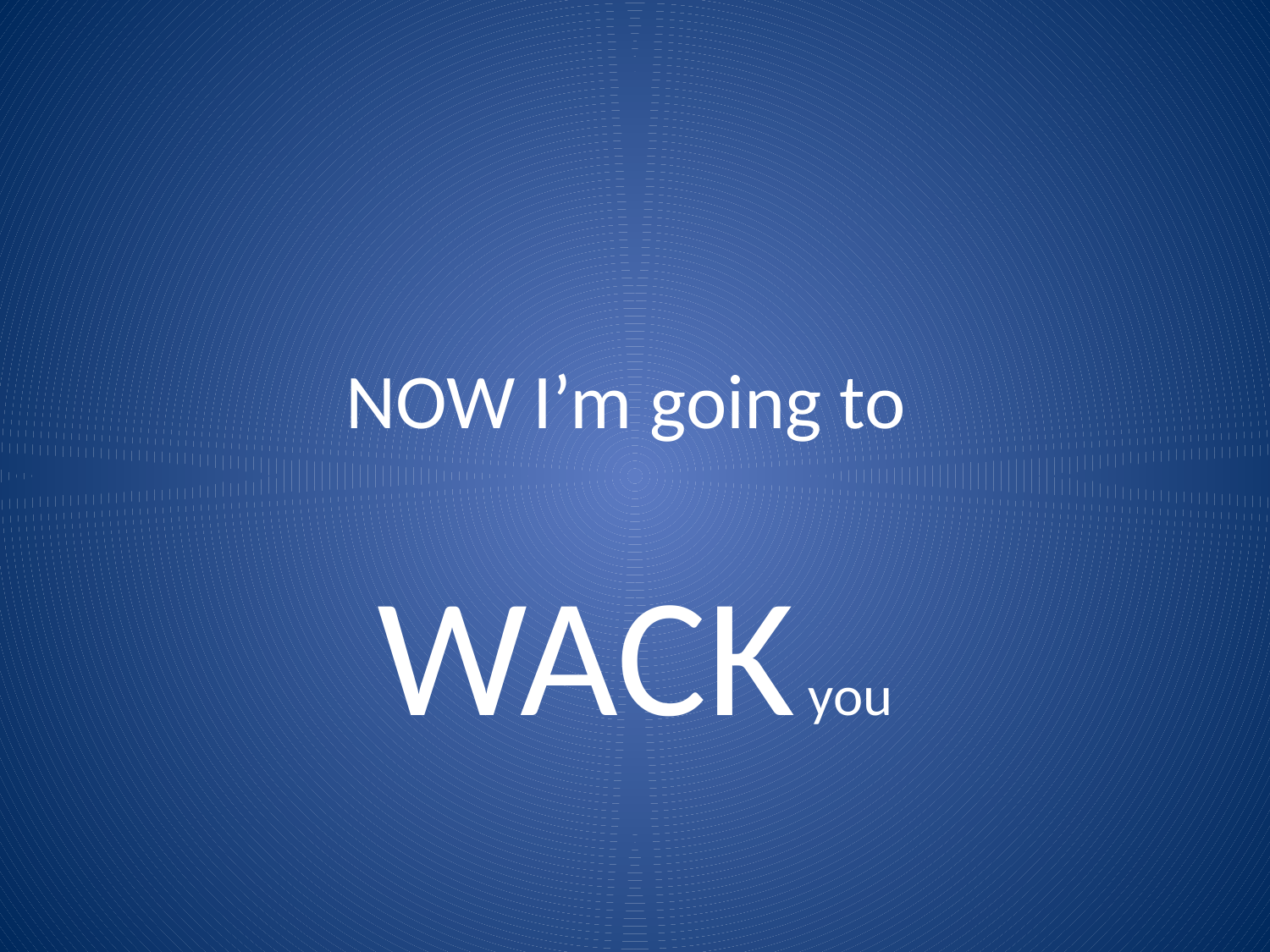

# NOW I’m going to
WACK you